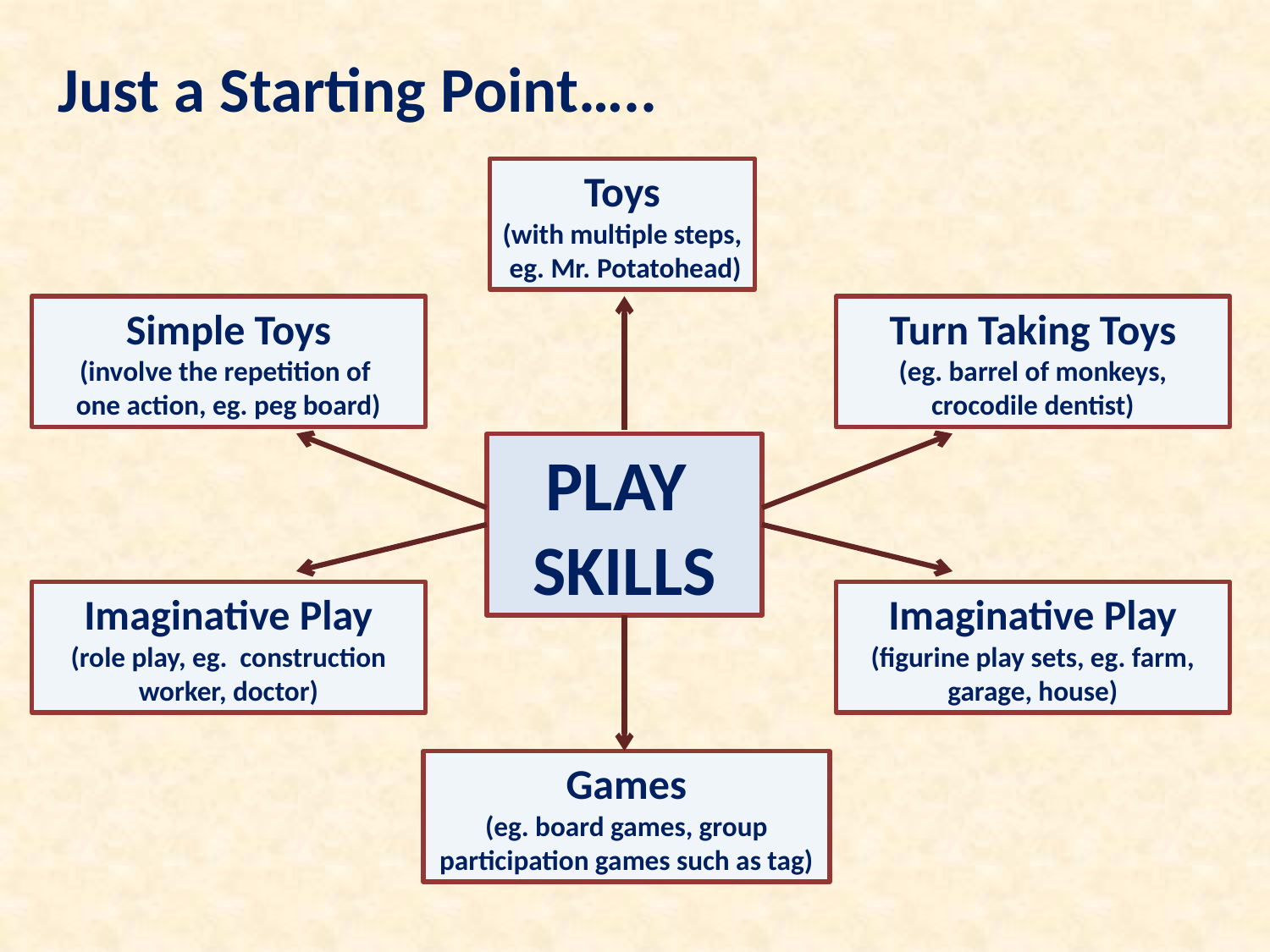

Just a Starting Point…..
Toys
(with multiple steps,
 eg. Mr. Potatohead)
Simple Toys
(involve the repetition of
one action, eg. peg board)
Turn Taking Toys
(eg. barrel of monkeys, crocodile dentist)
PLAY
SKILLS
Imaginative Play
(role play, eg.  construction worker, doctor)
Imaginative Play
(figurine play sets, eg. farm, garage, house)
Games
(eg. board games, group participation games such as tag)